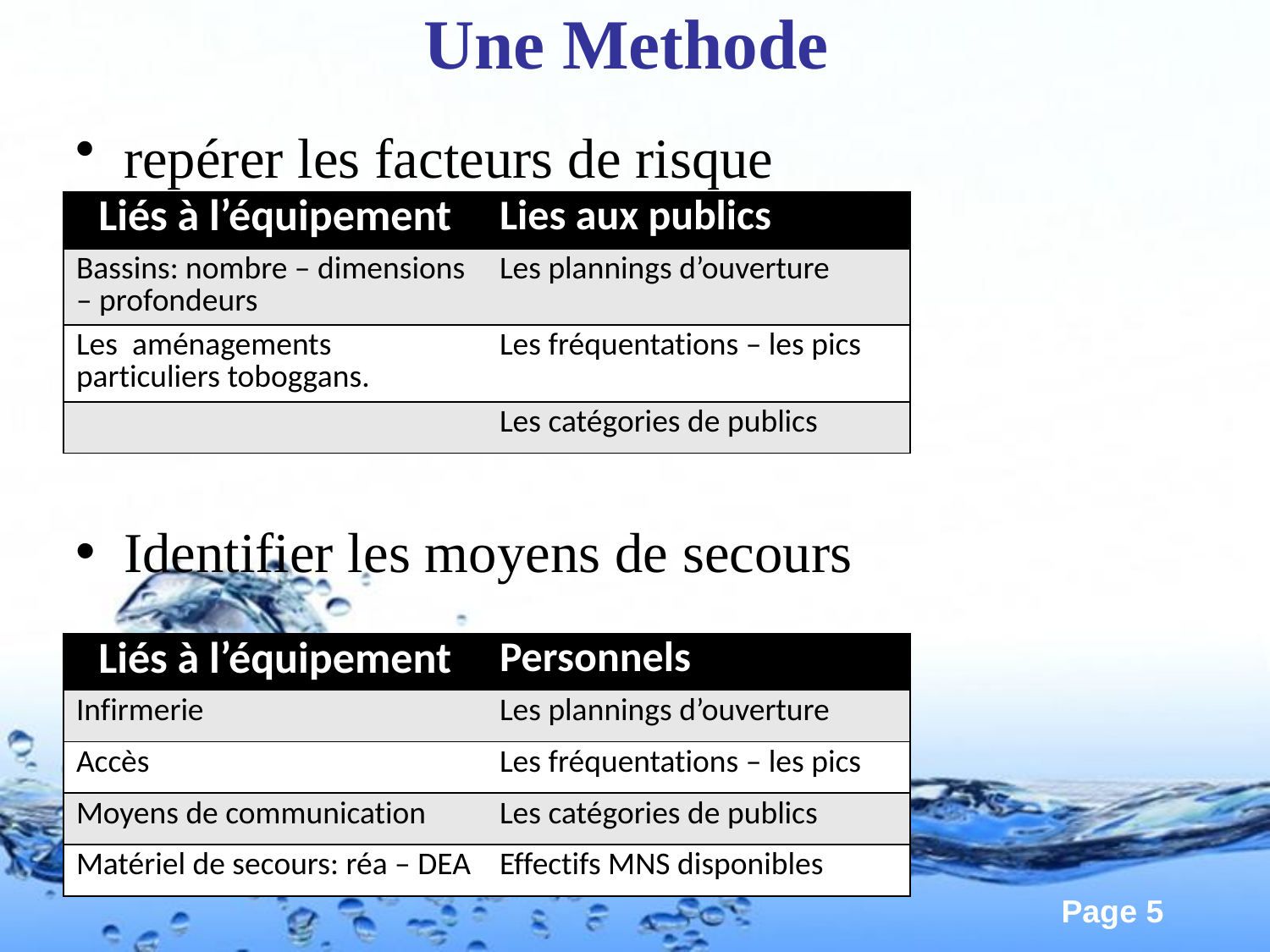

# Une Methode
repérer les facteurs de risque

Identifier les moyens de secours

| Liés à l’équipement | Lies aux publics |
| --- | --- |
| Bassins: nombre – dimensions – profondeurs | Les plannings d’ouverture |
| Les aménagements particuliers toboggans. | Les fréquentations – les pics |
|  | Les catégories de publics |
| Liés à l’équipement | Personnels |
| --- | --- |
| Infirmerie | Les plannings d’ouverture |
| Accès | Les fréquentations – les pics |
| Moyens de communication | Les catégories de publics |
| Matériel de secours: réa – DEA | Effectifs MNS disponibles |